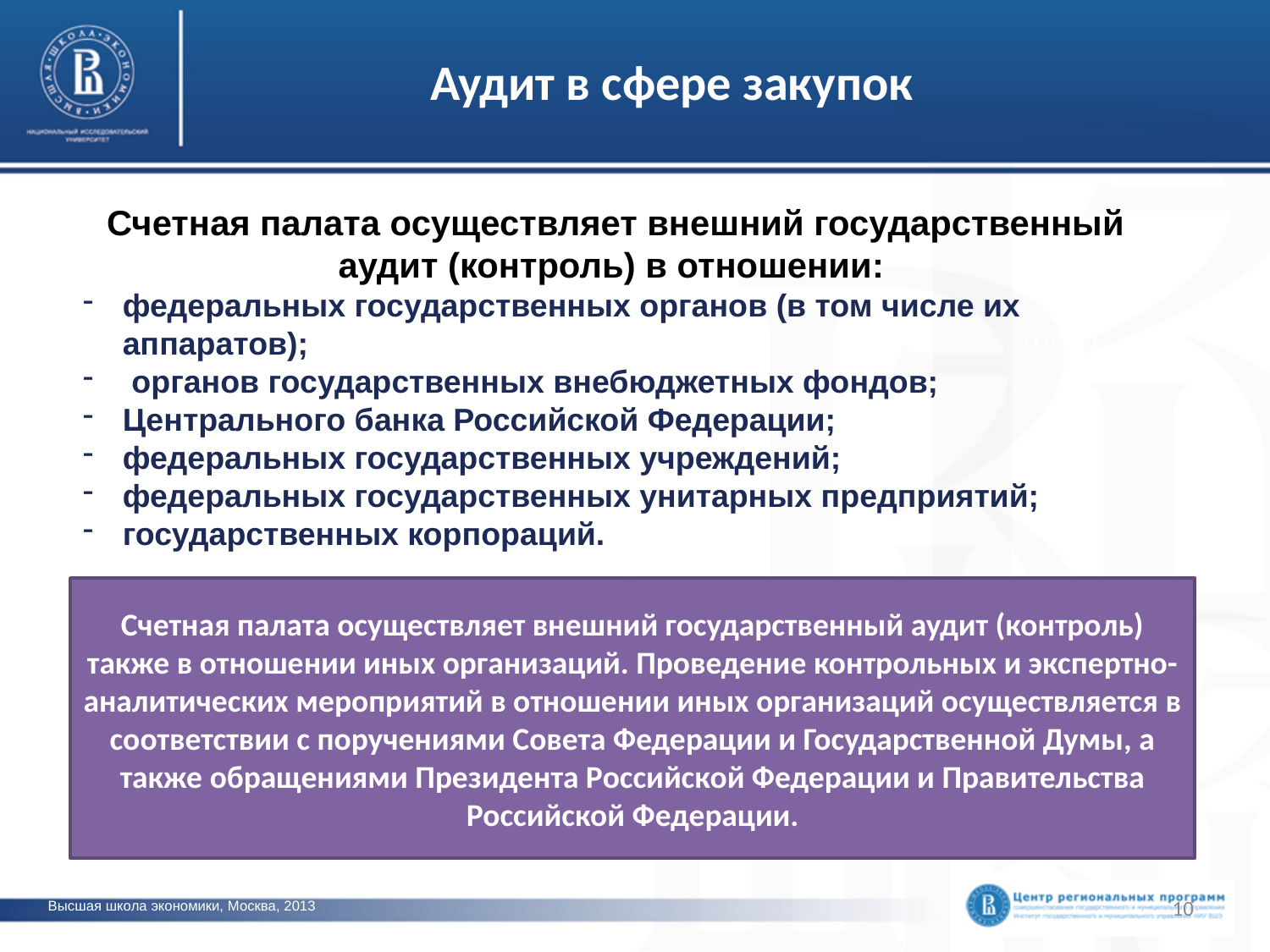

# Аудит в сфере закупок

 Счетная палата осуществляет внешний государственный аудит (контроль) в отношении:
федеральных государственных органов (в том числе их аппаратов);
 органов государственных внебюджетных фондов;
Центрального банка Российской Федерации;
федеральных государственных учреждений;
федеральных государственных унитарных предприятий;
государственных корпораций.
фото
Счетная палата осуществляет внешний государственный аудит (контроль) также в отношении иных организаций. Проведение контрольных и экспертно-аналитических мероприятий в отношении иных организаций осуществляется в соответствии с поручениями Совета Федерации и Государственной Думы, а также обращениями Президента Российской Федерации и Правительства Российской Федерации.
10
Высшая школа экономики, Москва, 2013